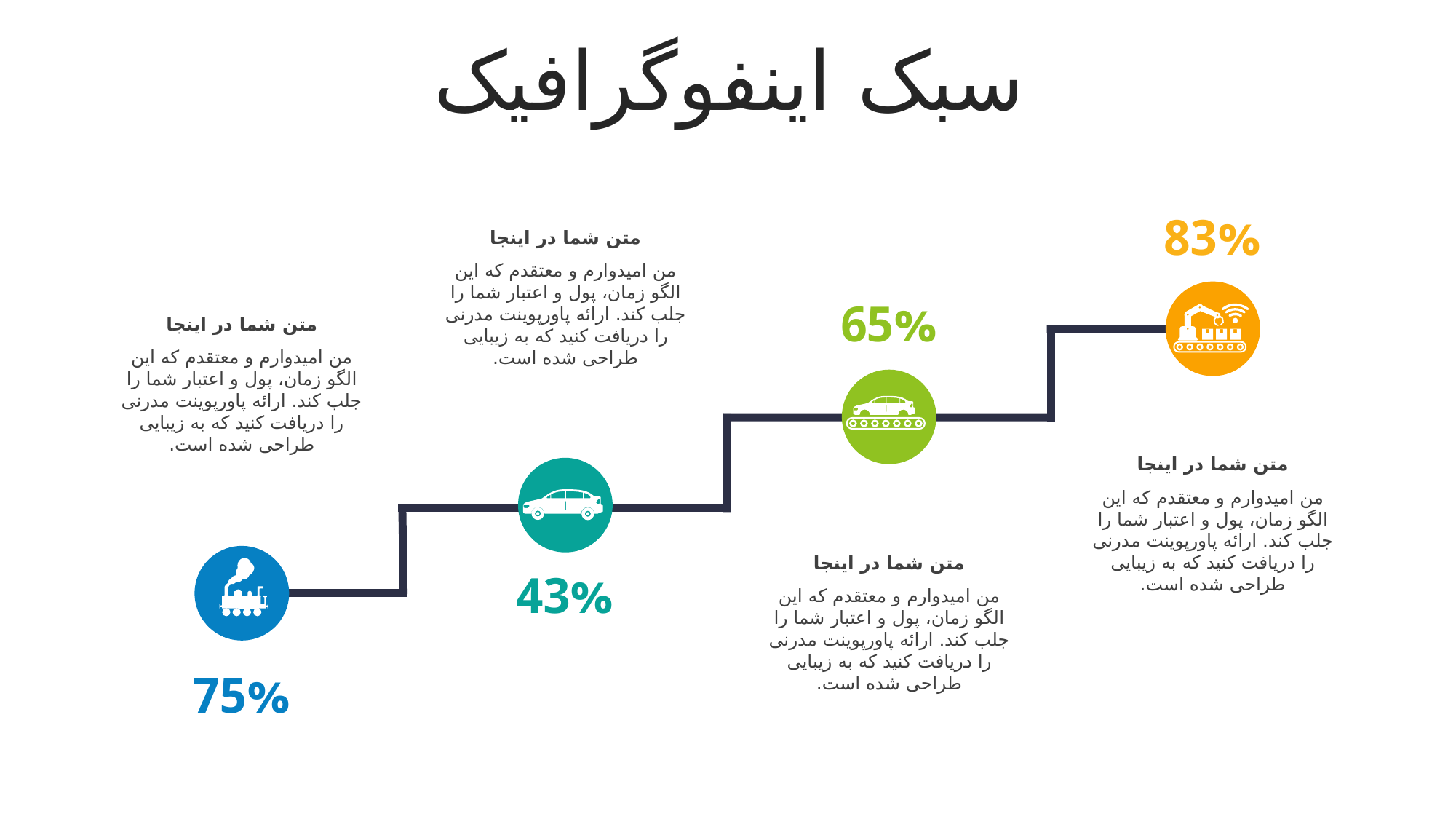

سبک اینفوگرافیک
83%
متن شما در اینجا
من امیدوارم و معتقدم که این الگو زمان، پول و اعتبار شما را جلب کند. ارائه پاورپوینت مدرنی را دریافت کنید که به زیبایی طراحی شده است.

65%

متن شما در اینجا
من امیدوارم و معتقدم که این الگو زمان، پول و اعتبار شما را جلب کند. ارائه پاورپوینت مدرنی را دریافت کنید که به زیبایی طراحی شده است.

متن شما در اینجا
من امیدوارم و معتقدم که این الگو زمان، پول و اعتبار شما را جلب کند. ارائه پاورپوینت مدرنی را دریافت کنید که به زیبایی طراحی شده است.

متن شما در اینجا
من امیدوارم و معتقدم که این الگو زمان، پول و اعتبار شما را جلب کند. ارائه پاورپوینت مدرنی را دریافت کنید که به زیبایی طراحی شده است.

43%
75%